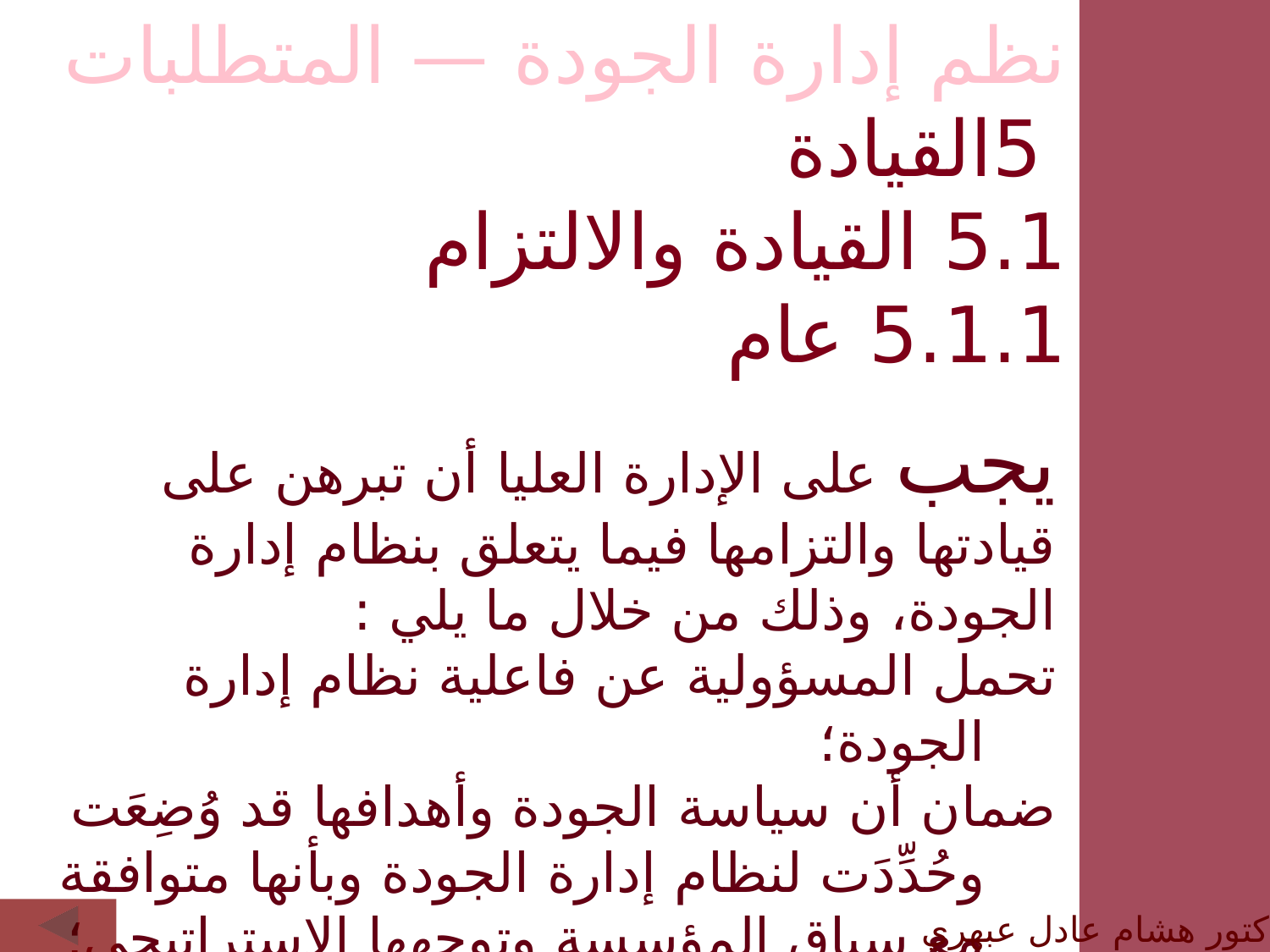

نظم إدارة الجودة — المتطلبات
 5القيادة
5.1 القيادة والالتزام
5.1.1 عام

يجب على الإدارة العليا أن تبرهن على قيادتها والتزامها فيما يتعلق بنظام إدارة الجودة، وذلك من خلال ما يلي :
تحمل المسؤولية عن فاعلية نظام إدارة الجودة؛
ضمان أن سياسة الجودة وأهدافها قد وُضِعَت وحُدِّدَت لنظام إدارة الجودة وبأنها متوافقة مع سياق المؤسسة وتوجهها الاستراتيجي؛
ضمان دمج متطلبات نظام إدارة الجودة في عمليات الأعمال للمؤسسة؛
تشجيع استخدام منهج العملية والتفكير المبني على المخاطر؛

الدكتور هشام عادل عبهري